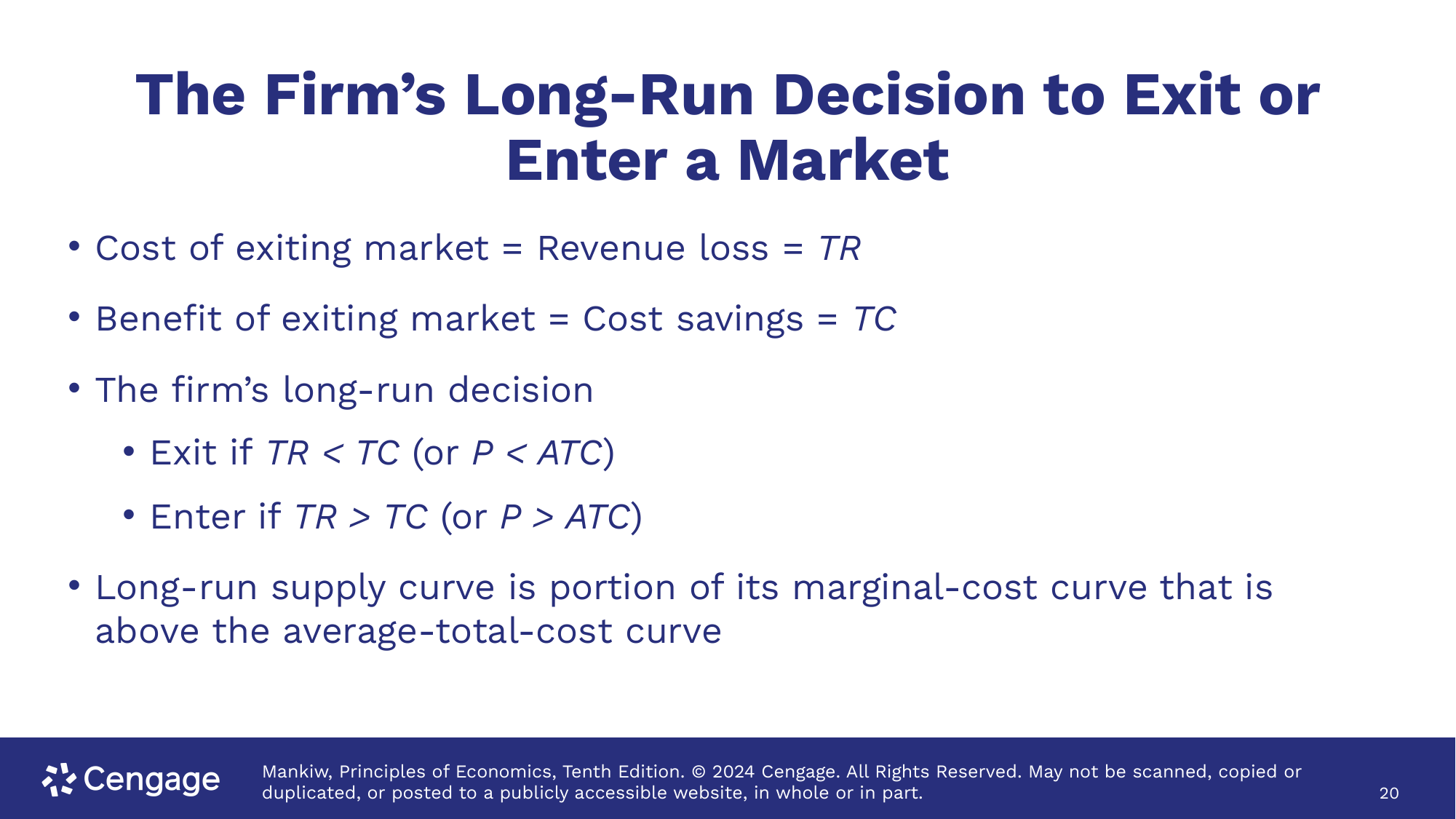

# The Firm’s Long-Run Decision to Exit or Enter a Market
Cost of exiting market = Revenue loss = TR
Benefit of exiting market = Cost savings = TC
The firm’s long-run decision
Exit if TR < TC (or P < ATC)
Enter if TR > TC (or P > ATC)
Long-run supply curve is portion of its marginal-cost curve that is above the average-total-cost curve